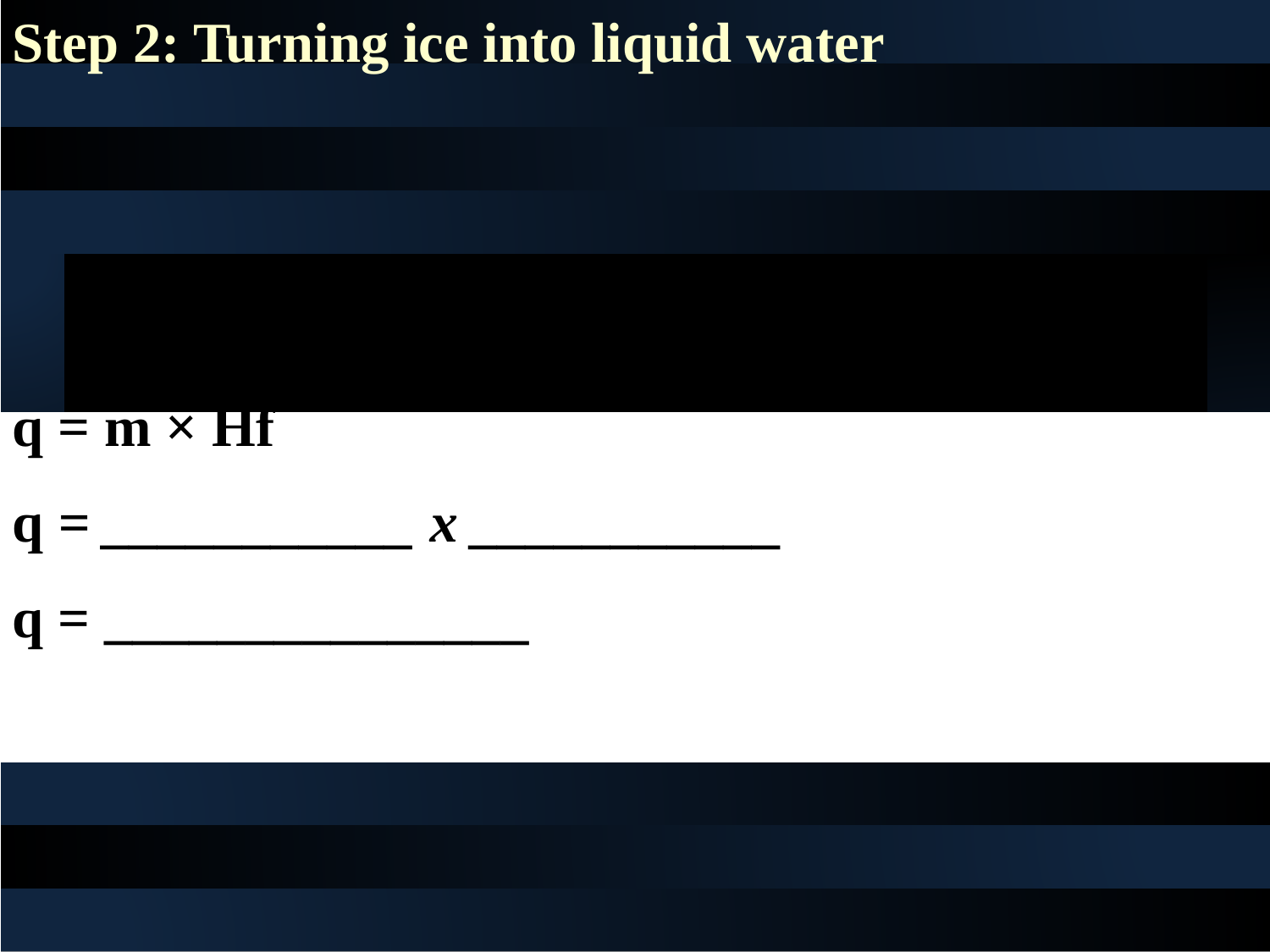

Step 2: Turning ice into liquid water

q = m × Hf
q = ___________ x ___________
q = _______________